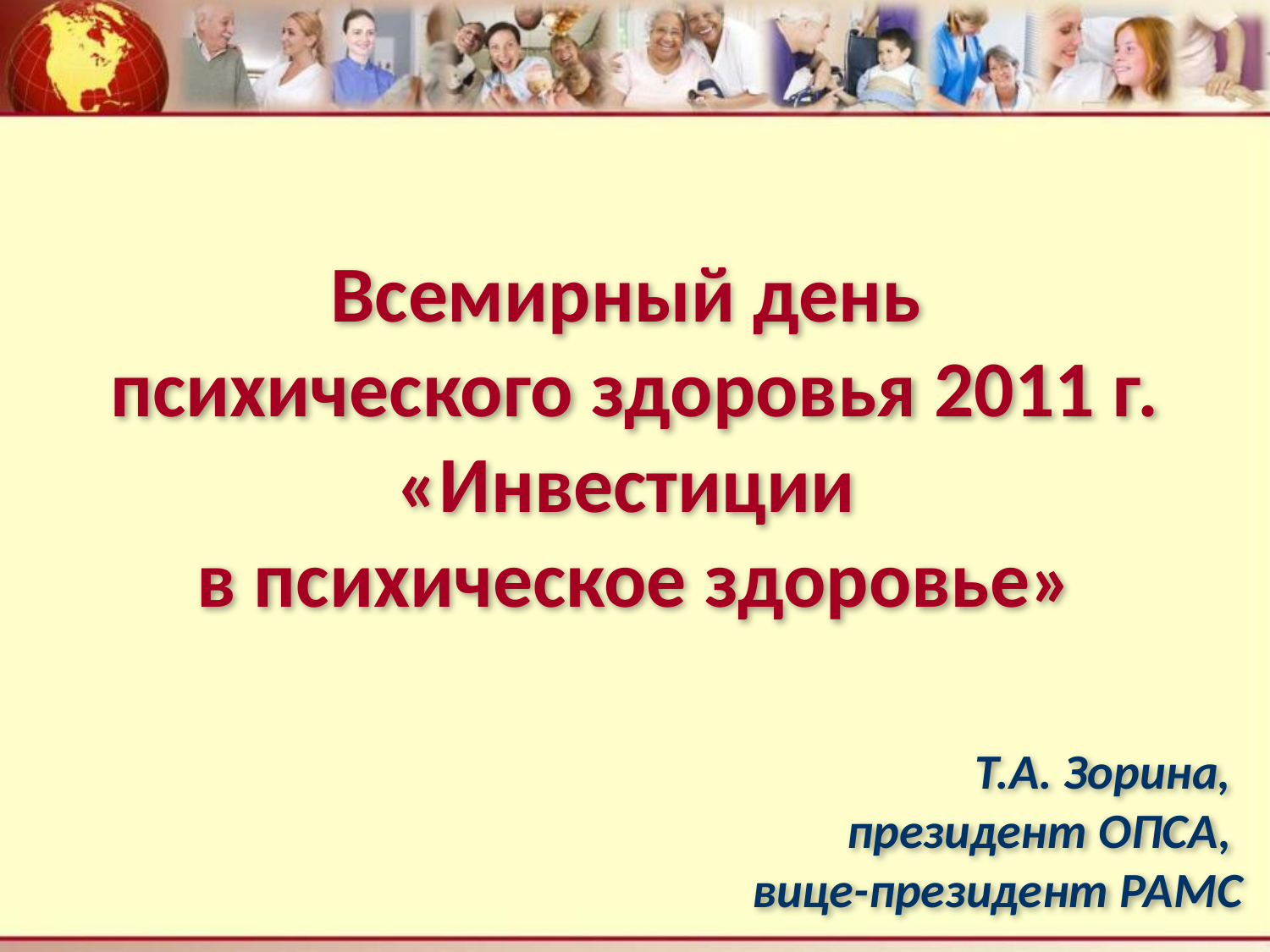

Всемирный день
психического здоровья 2011 г. «Инвестиции
в психическое здоровье»
Т.А. Зорина,
президент ОПСА,
вице-президент РАМС